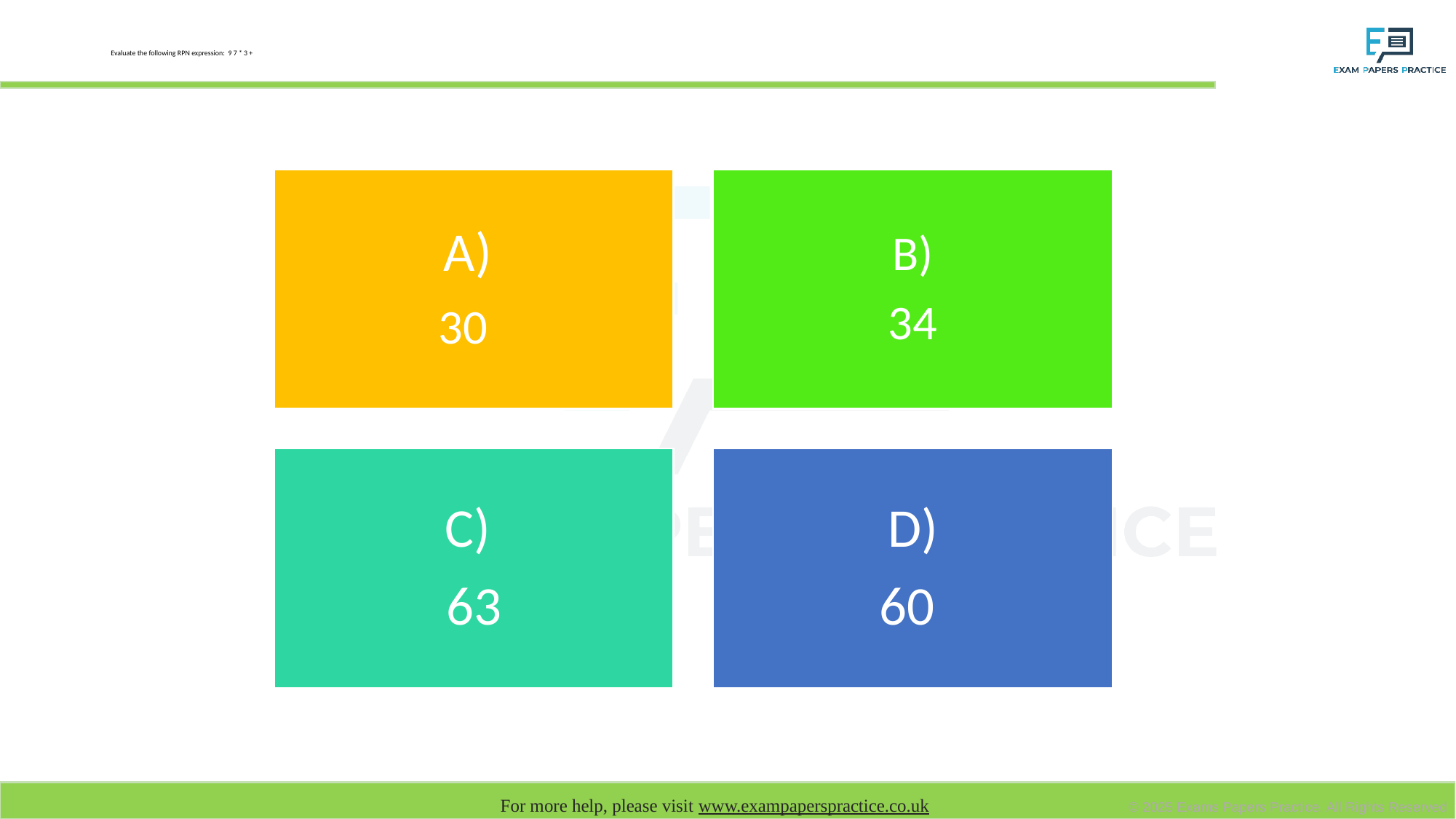

# Evaluate the following RPN expression:  9 7 * 3 +
A)
30
B)
 34
C)
63
D)
60